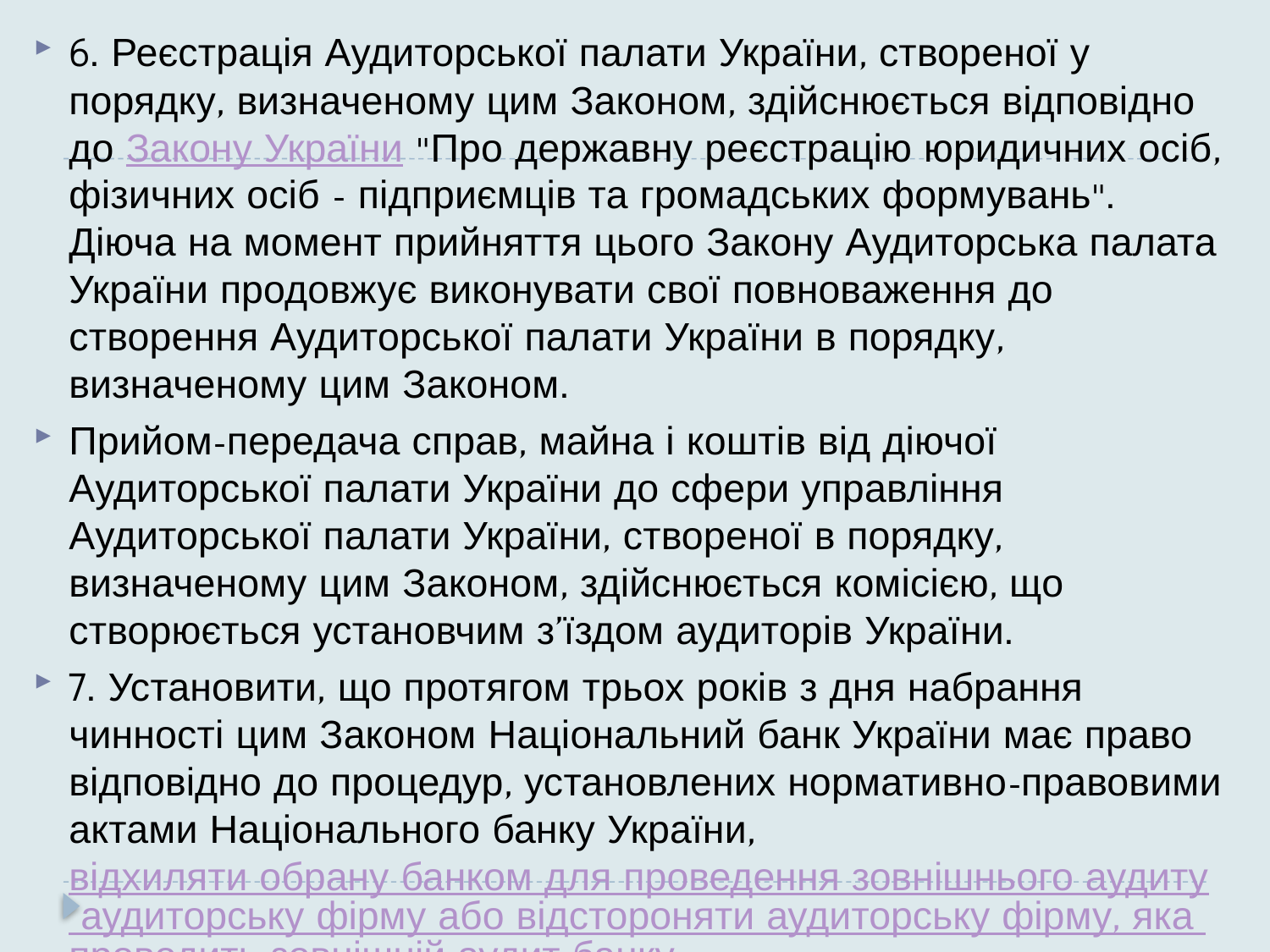

6. Реєстрація Аудиторської палати України, створеної у порядку, визначеному цим Законом, здійснюється відповідно до Закону України "Про державну реєстрацію юридичних осіб, фізичних осіб - підприємців та громадських формувань". Діюча на момент прийняття цього Закону Аудиторська палата України продовжує виконувати свої повноваження до створення Аудиторської палати України в порядку, визначеному цим Законом.
Прийом-передача справ, майна і коштів від діючої Аудиторської палати України до сфери управління Аудиторської палати України, створеної в порядку, визначеному цим Законом, здійснюється комісією, що створюється установчим з’їздом аудиторів України.
7. Установити, що протягом трьох років з дня набрання чинності цим Законом Національний банк України має право відповідно до процедур, установлених нормативно-правовими актами Національного банку України, відхиляти обрану банком для проведення зовнішнього аудиту аудиторську фірму або відстороняти аудиторську фірму, яка проводить зовнішній аудит банку.